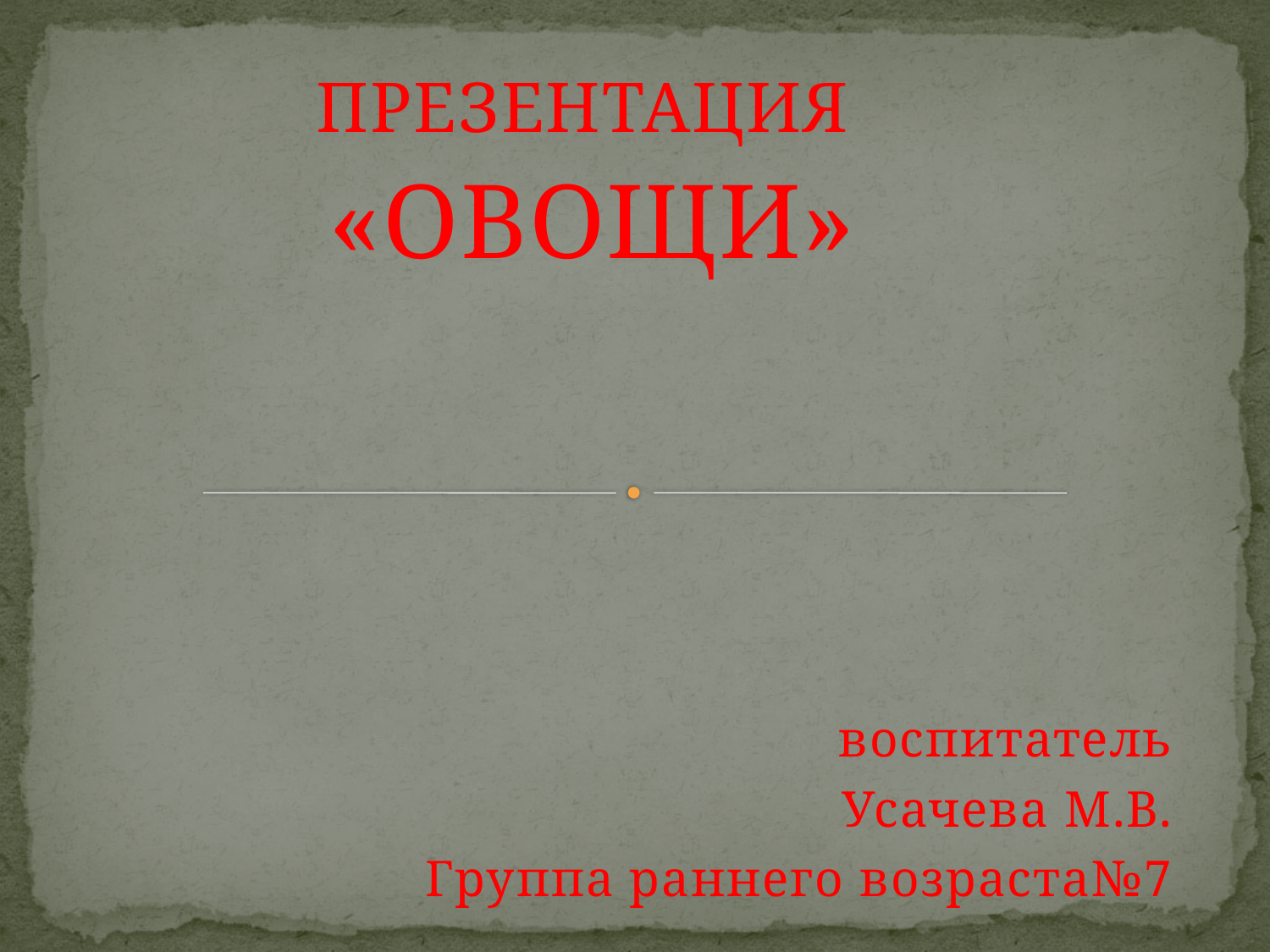

#

ПРЕЗЕНТАЦИЯ
«ОВОЩИ»

 воспитатель
    Усачева М.В.
Группа раннего возраста№7